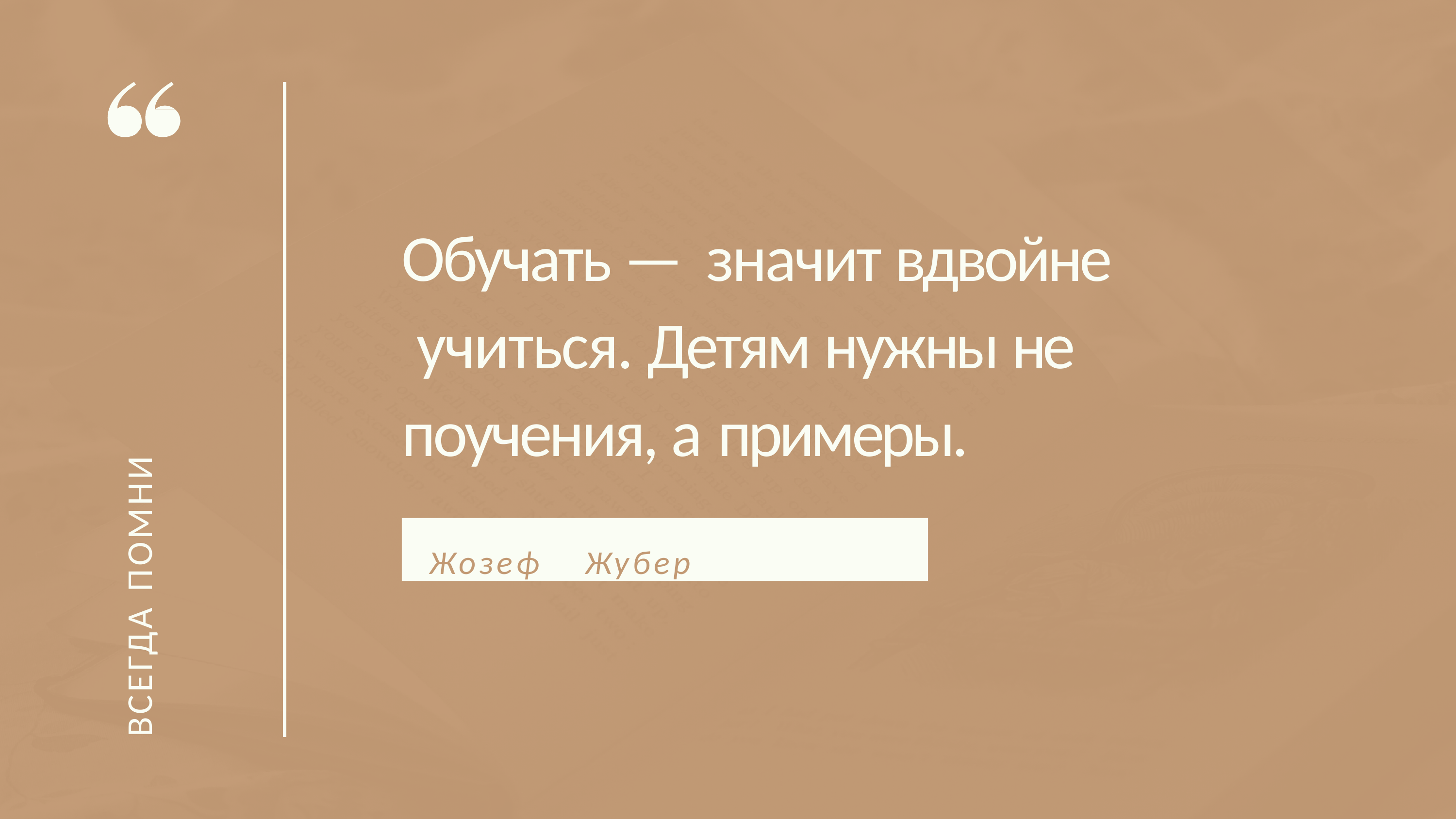

Обучать — значит вдвойне  учиться. Детям нужны не  поучения, а примеры.
ВСЕГДА	 ПОМНИ
Жозеф	Жубер